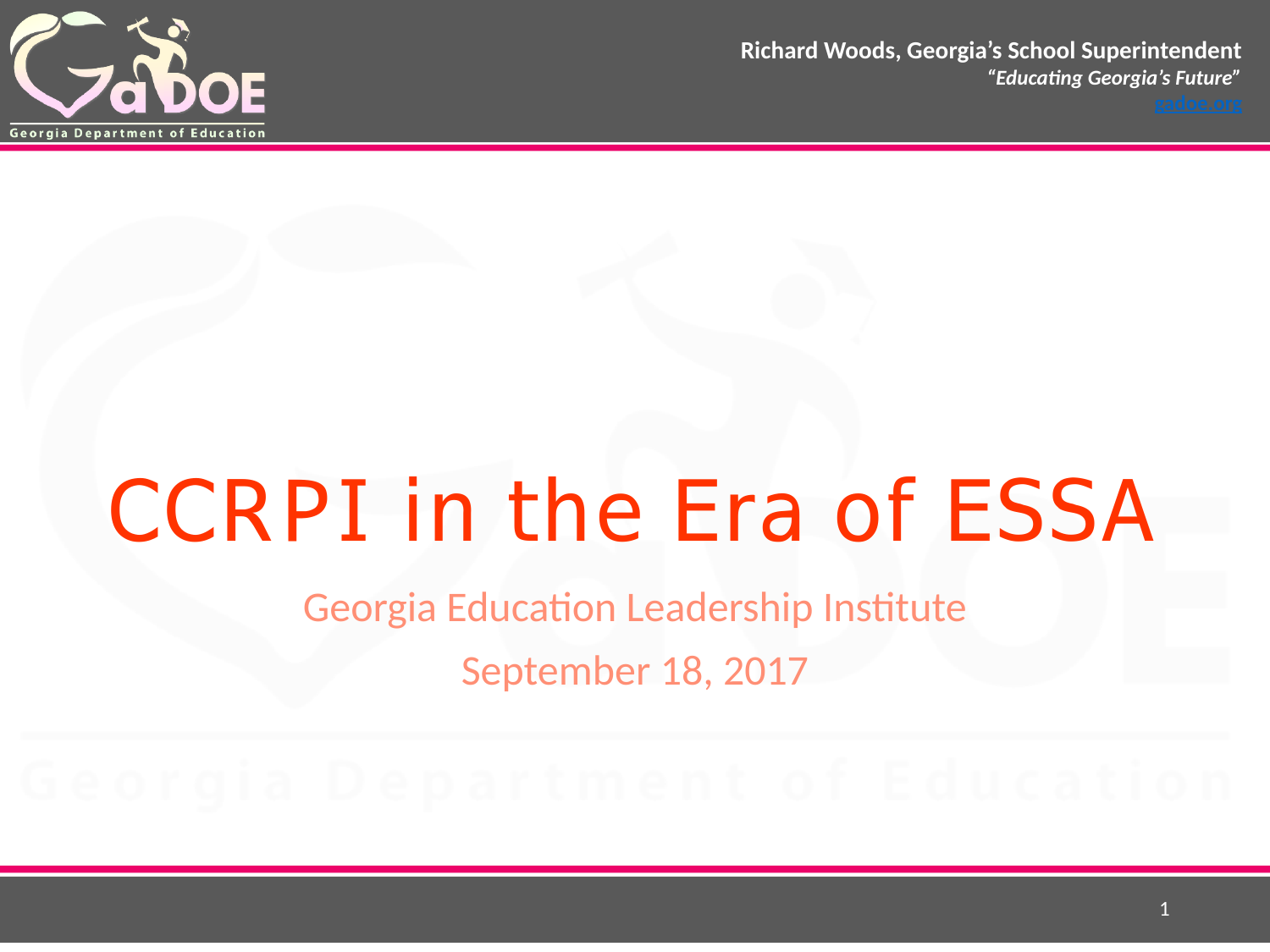

# CCRPI in the Era of ESSA
Georgia Education Leadership Institute
September 18, 2017
1